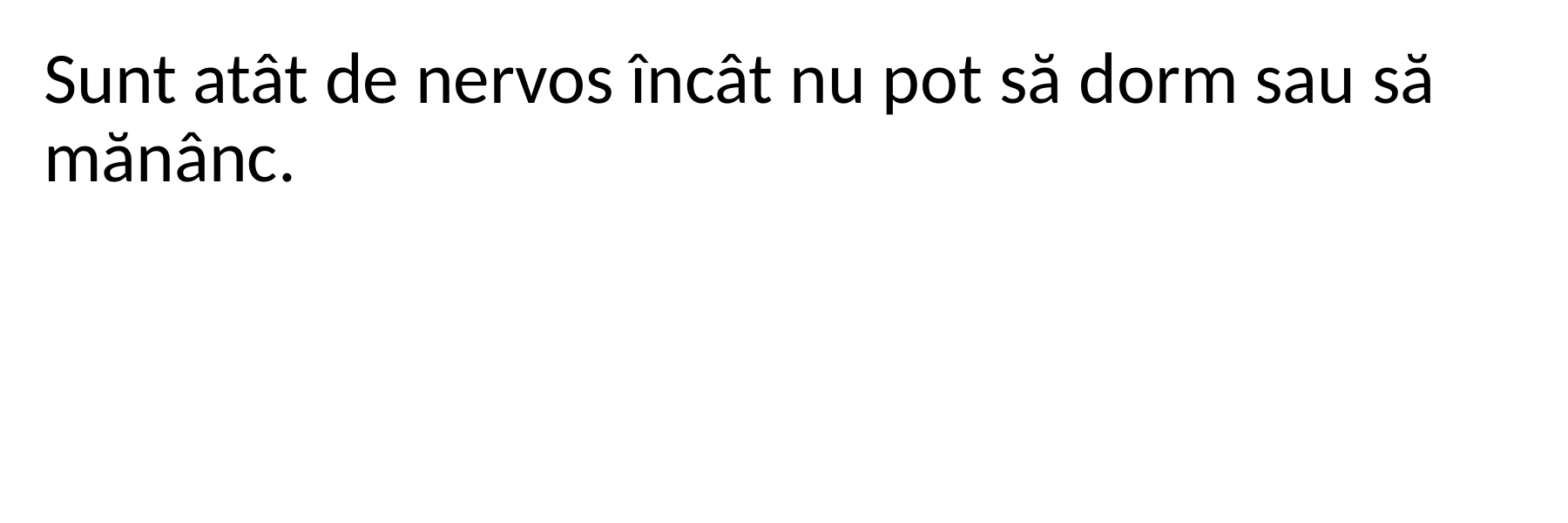

Sunt atât de nervos încât nu pot să dorm sau să mănânc.